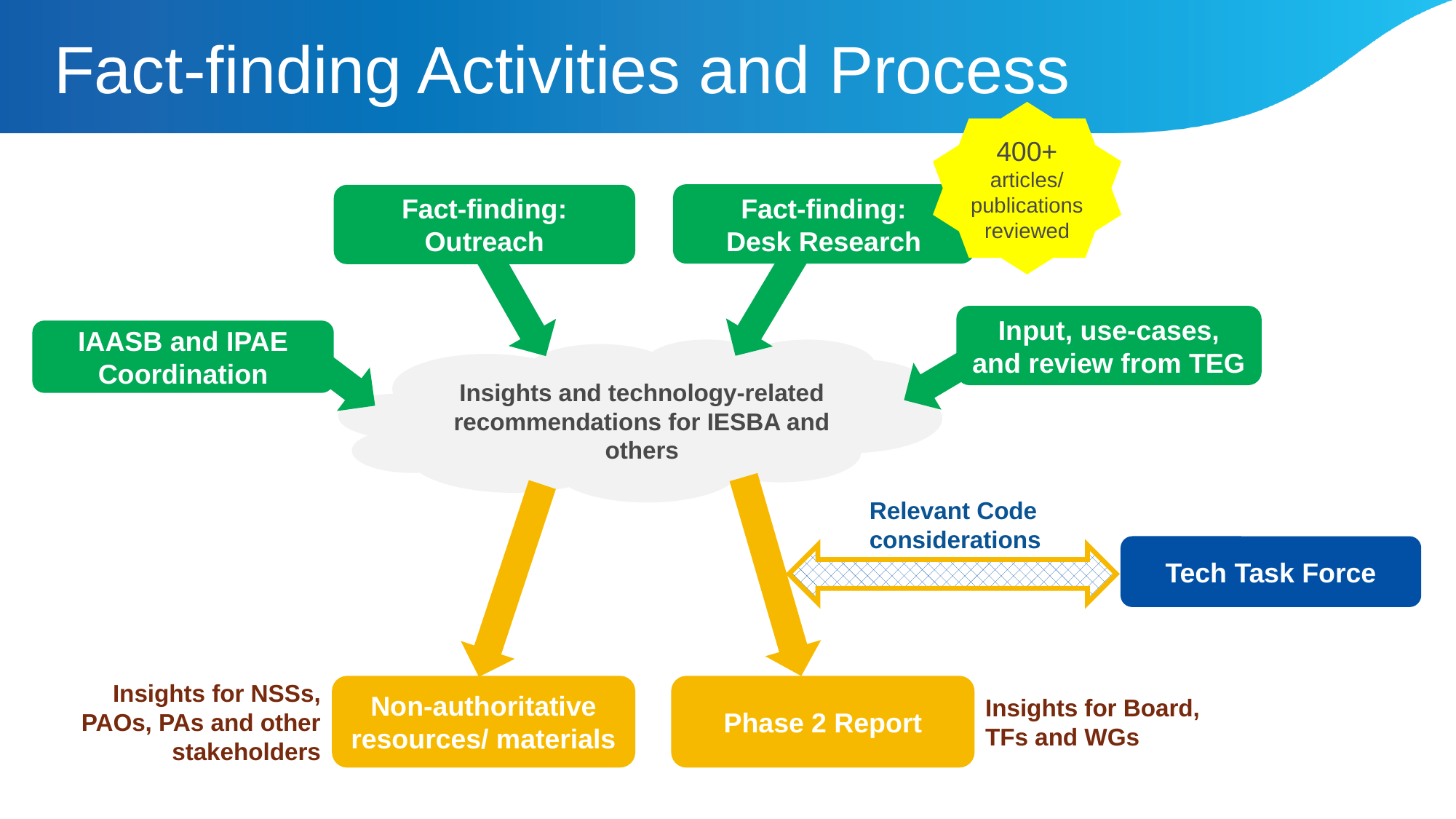

# Fact-finding Activities and Process
400+ articles/
publications
reviewed
Fact-finding:
Desk Research
Fact-finding: Outreach

Input, use-cases, and review from TEG
IAASB and IPAE Coordination

Insights and technology-related recommendations for IESBA and others

Relevant Code
considerations
Tech Task Force

Insights for NSSs, PAOs, PAs and other stakeholders
Non-authoritative resources/ materials
Phase 2 Report
Insights for Board, TFs and WGs